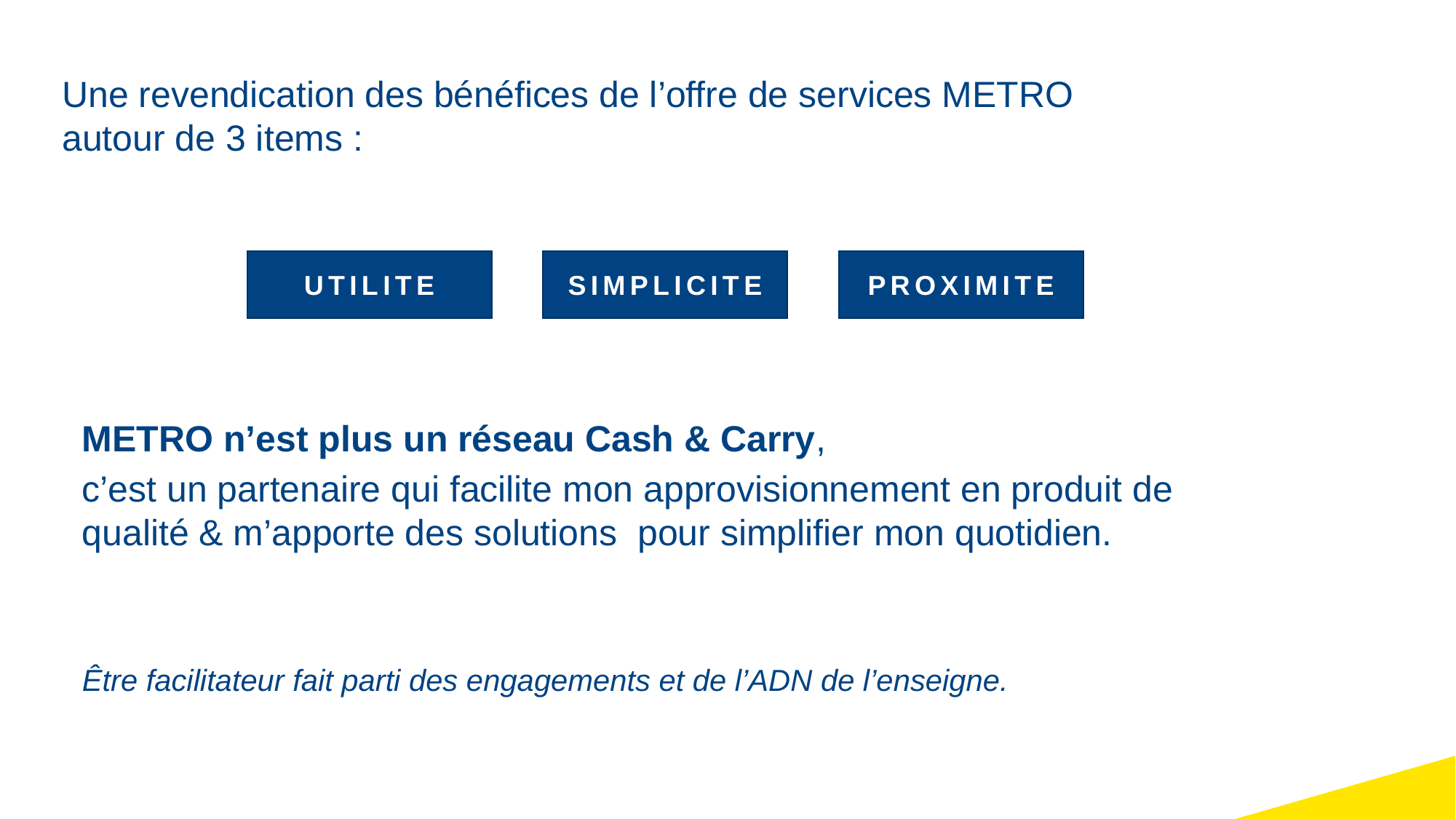

Une revendication des bénéfices de l’offre de services METRO autour de 3 items :

SIMPLICITE
PROXIMITE
UTILITE
METRO n’est plus un réseau Cash & Carry,
c’est un partenaire qui facilite mon approvisionnement en produit de qualité & m’apporte des solutions  pour simplifier mon quotidien.

Être facilitateur fait parti des engagements et de l’ADN de l’enseigne.